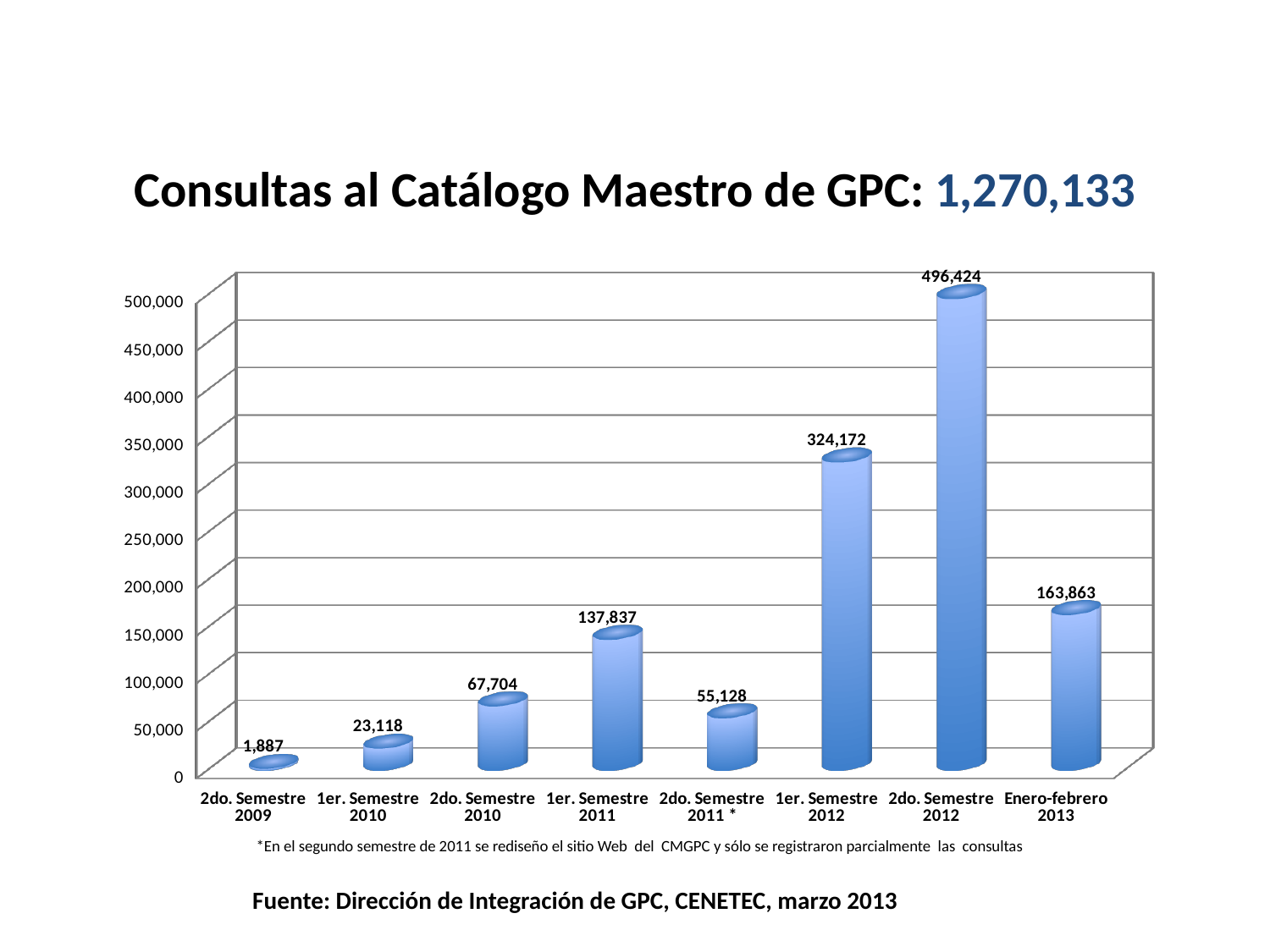

Consultas al Catálogo Maestro de GPC: 1,270,133

[unsupported chart]

*En el segundo semestre de 2011 se rediseño el sitio Web  del  CMGPC y sólo se registraron parcialmente  las  consultas
# Fuente: Dirección de Integración de GPC, CENETEC, marzo 2013